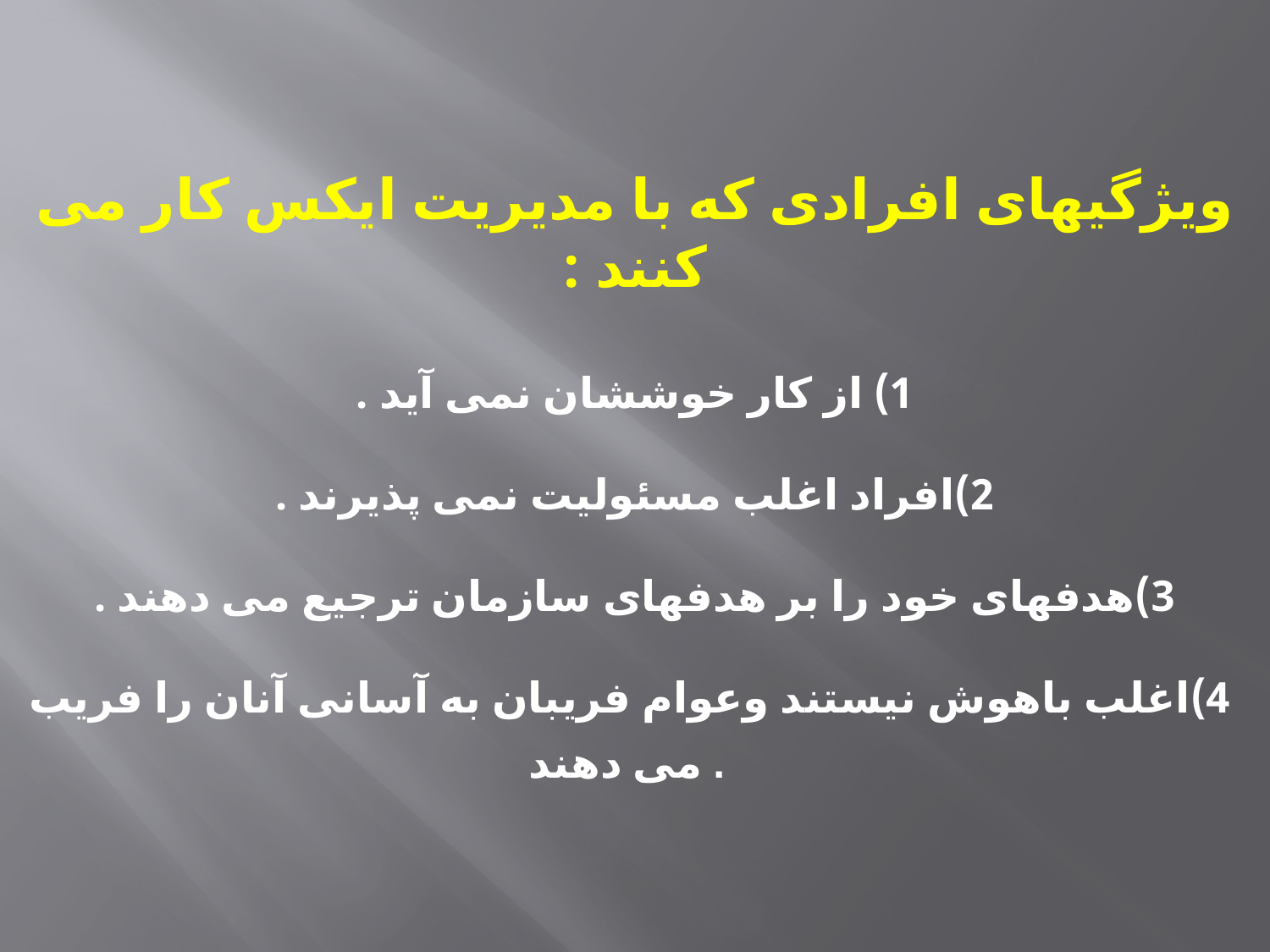

# ویژگیهای افرادی که با مدیریت ایکس کار می کنند : 1) از کار خوششان نمی آید . 2)افراد اغلب مسئولیت نمی پذیرند . 3)هدفهای خود را بر هدفهای سازمان ترجیع می دهند . 4)اغلب باهوش نیستند وعوام فریبان به آسانی آنان را فریب می دهند .